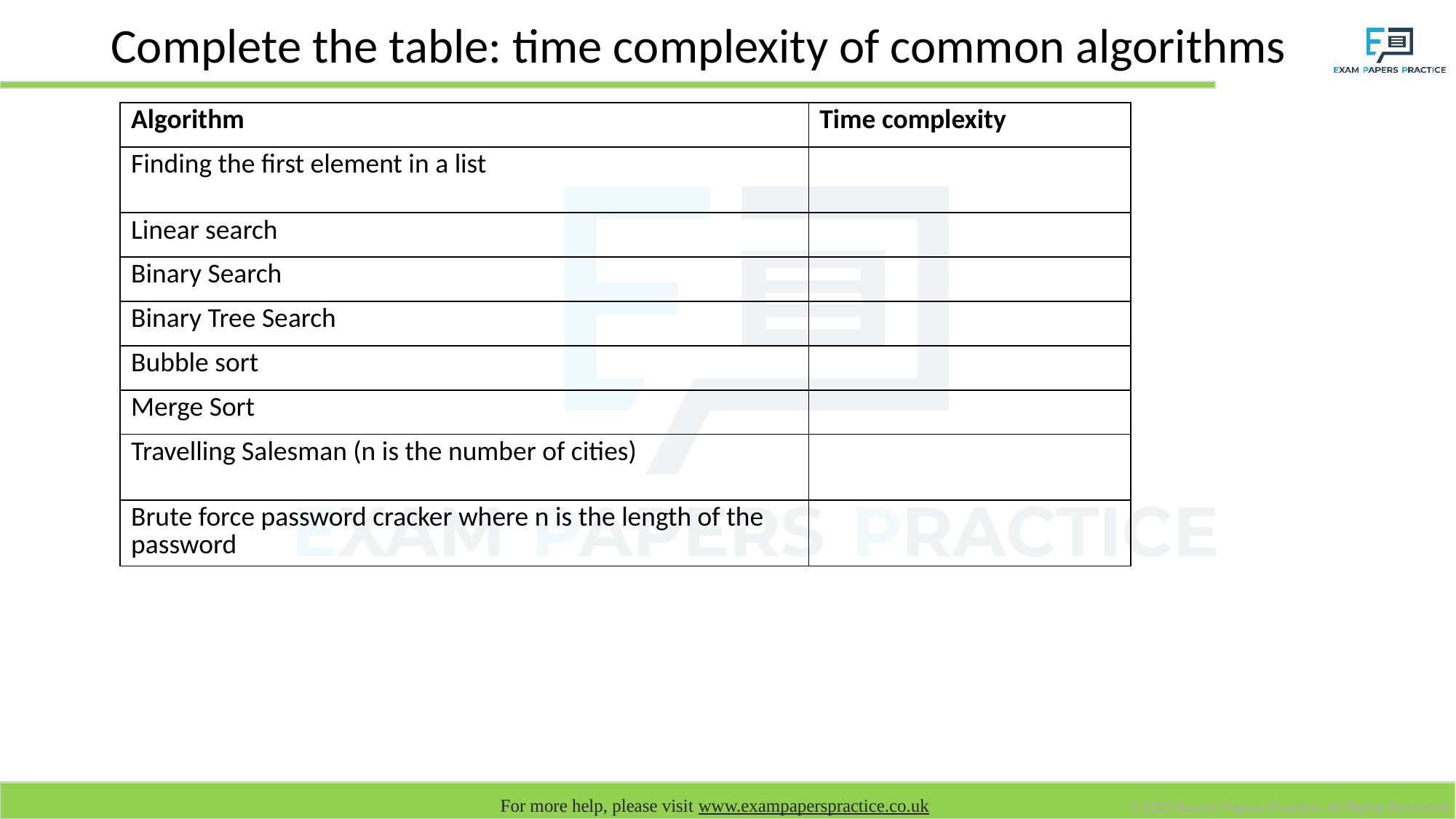

# Complete the table: time complexity of common algorithms
| Algorithm | Time complexity |
| --- | --- |
| Finding the first element in a list |  |
| Linear search |  |
| Binary Search |  |
| Binary Tree Search |  |
| Bubble sort |  |
| Merge Sort |  |
| Travelling Salesman (n is the number of cities) |  |
| Brute force password cracker where n is the length of the password |  |